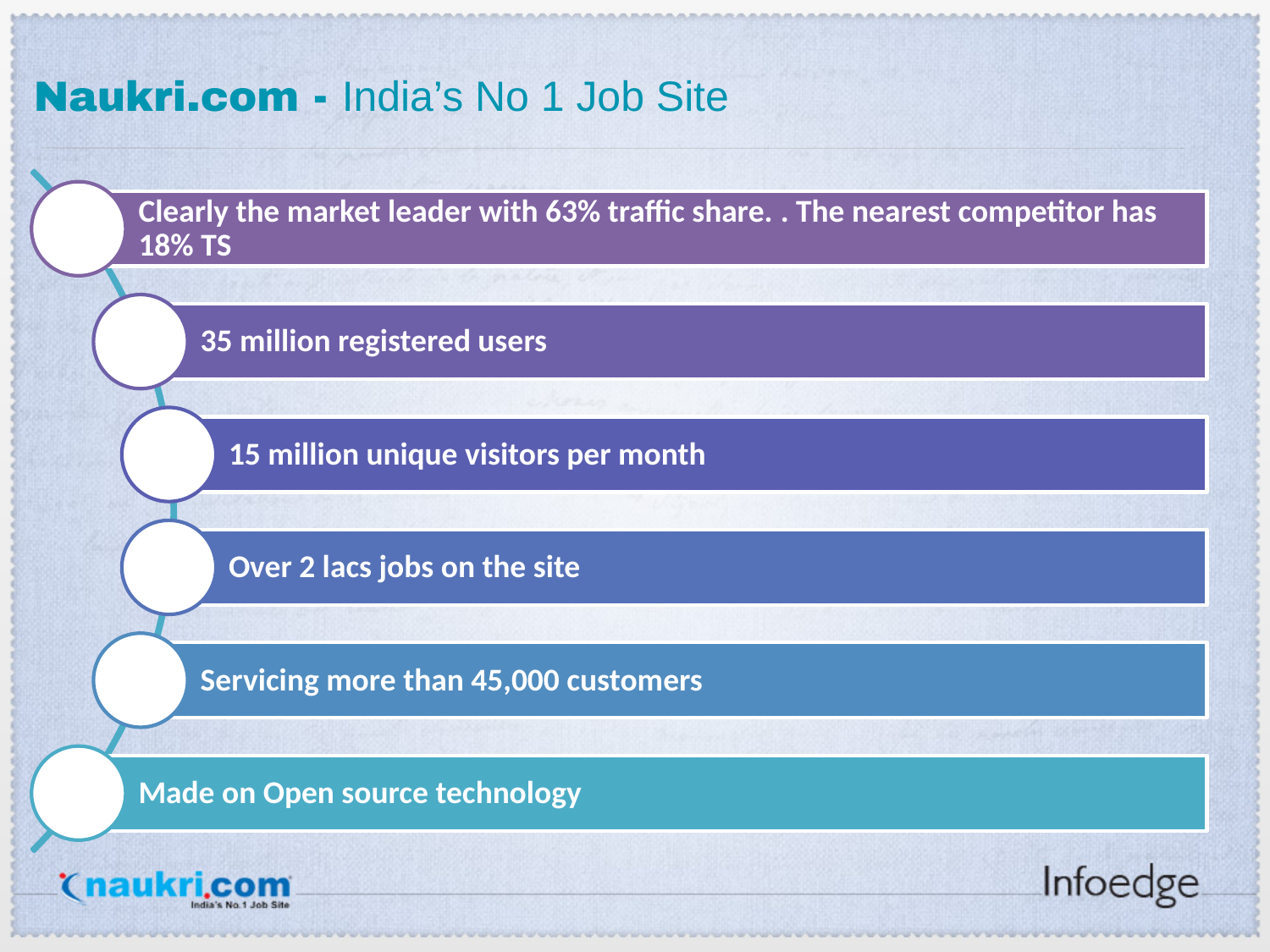

Naukri.com - India’s No 1 Job Site
Clearly the market leader with 63% traffic share. . The nearest competitor has 18% TS
35 million registered users
15 million unique visitors per month
Over 2 lacs jobs on the site
Servicing more than 45,000 customers
Made on Open source technology